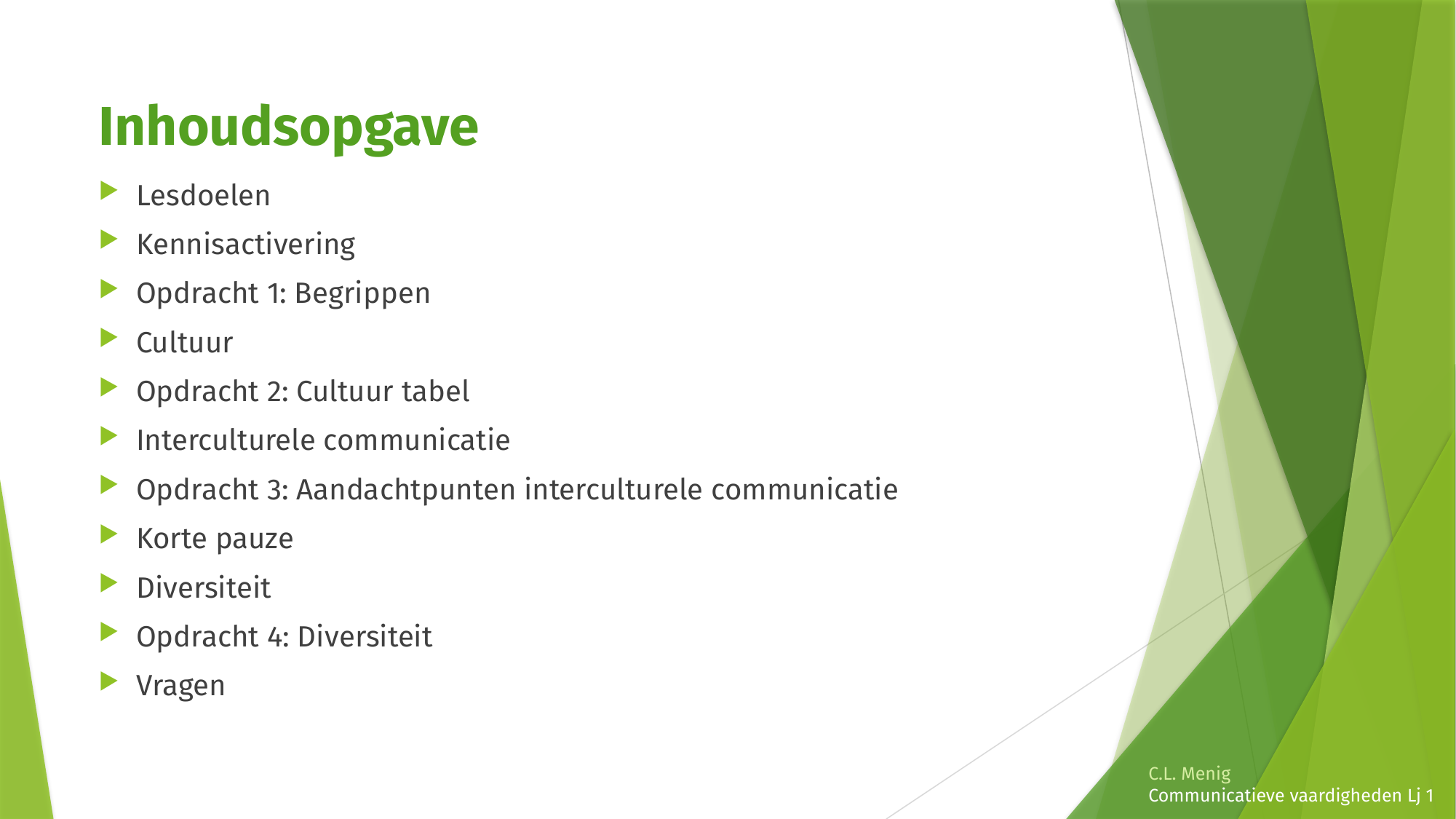

# Inhoudsopgave
Lesdoelen
Kennisactivering
Opdracht 1: Begrippen
Cultuur
Opdracht 2: Cultuur tabel
Interculturele communicatie
Opdracht 3: Aandachtpunten interculturele communicatie
Korte pauze
Diversiteit
Opdracht 4: Diversiteit
Vragen

C.L. Menig
Communicatieve vaardigheden Lj 1